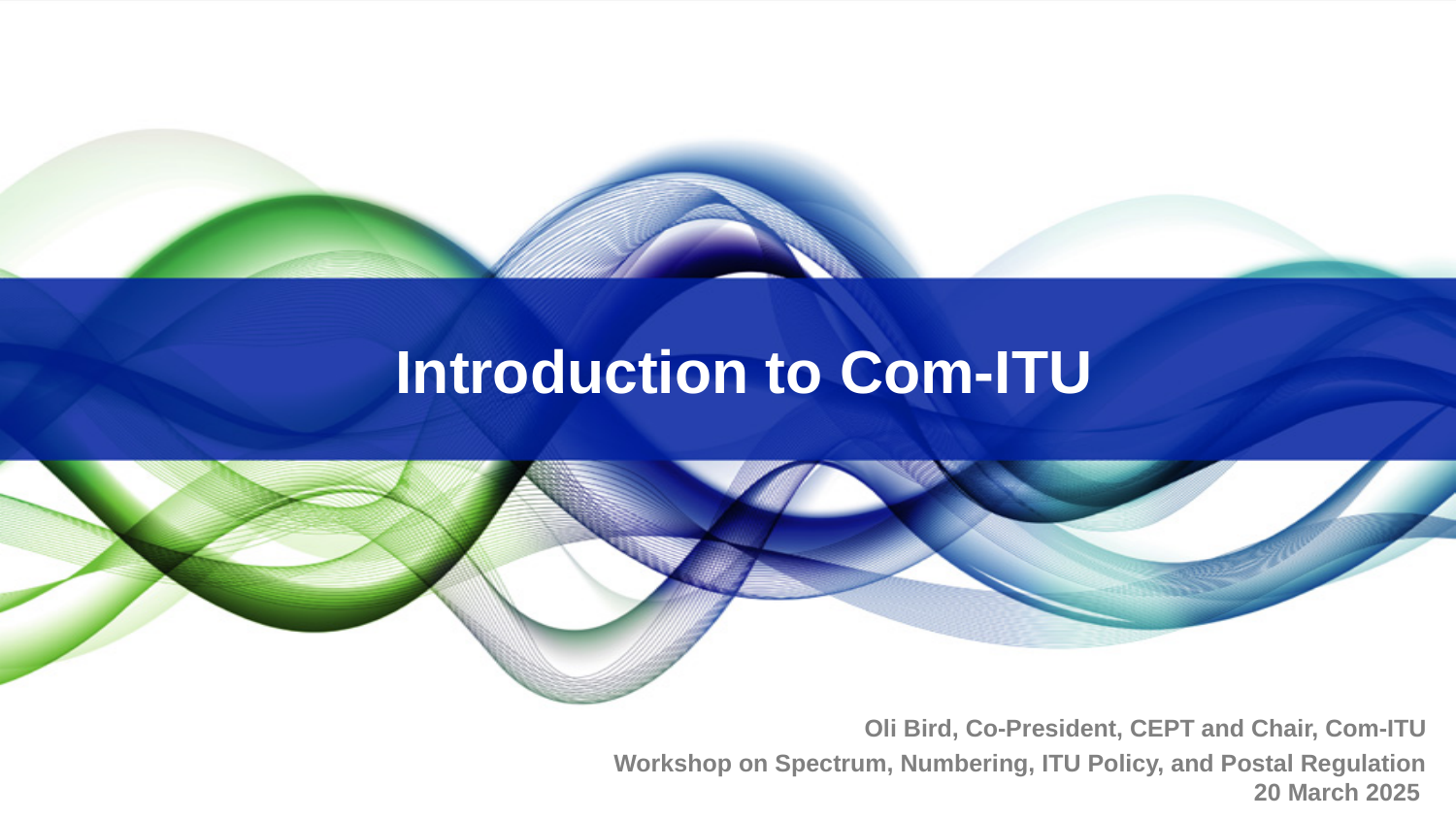

# Introduction to Com-ITU
Oli Bird, Co-President, CEPT and Chair, Com-ITU
Workshop on Spectrum, Numbering, ITU Policy, and Postal Regulation
20 March 2025